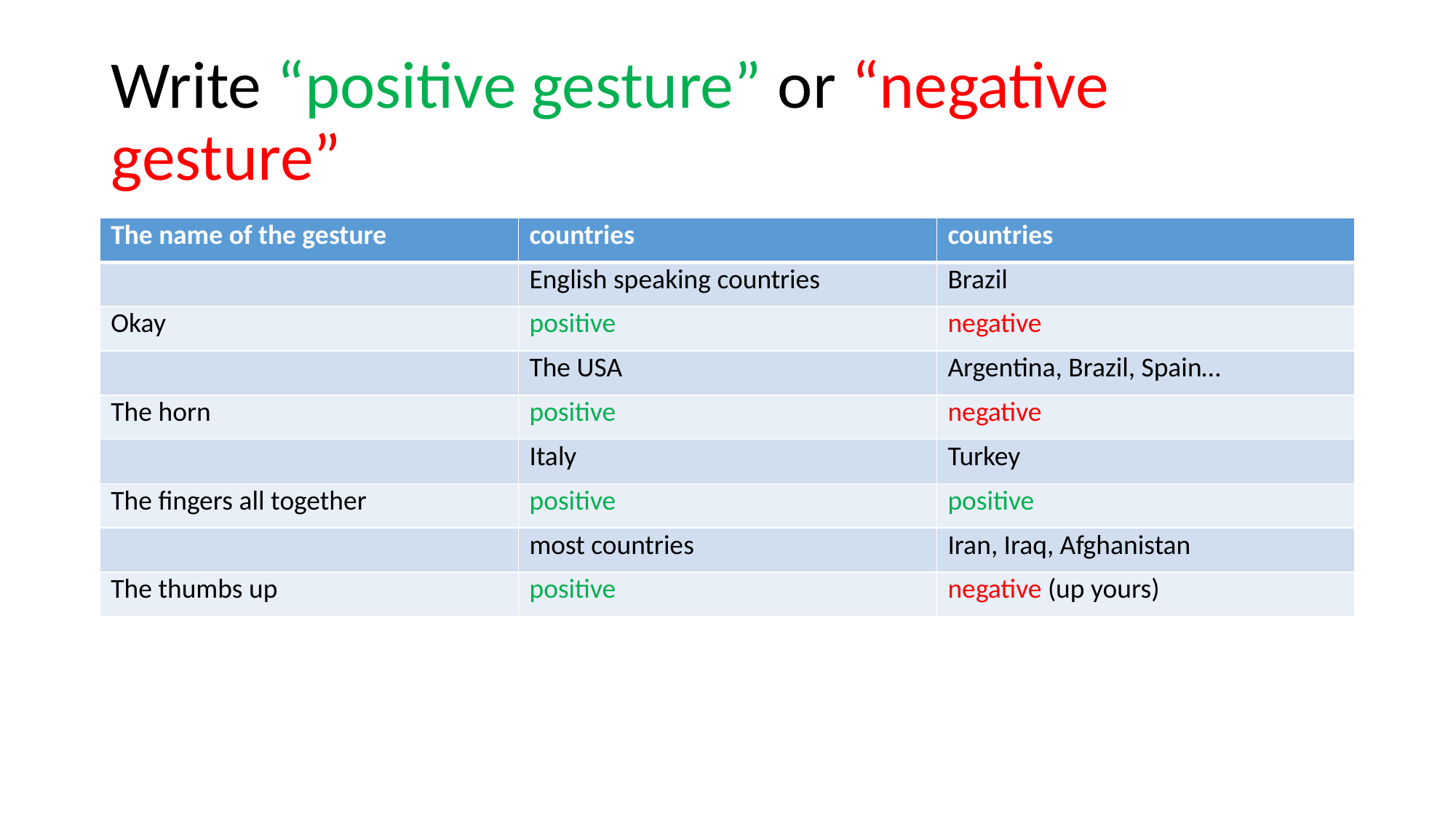

# Write “positive gesture” or “negative gesture”
| The name of the gesture | countries | countries |
| --- | --- | --- |
|  | English speaking countries | Brazil |
| Okay | positive | negative |
|  | The USA | Argentina, Brazil, Spain… |
| The horn | positive | negative |
|  | Italy | Turkey |
| The fingers all together | positive | positive |
|  | most countries | Iran, Iraq, Afghanistan |
| The thumbs up | positive | negative (up yours) |